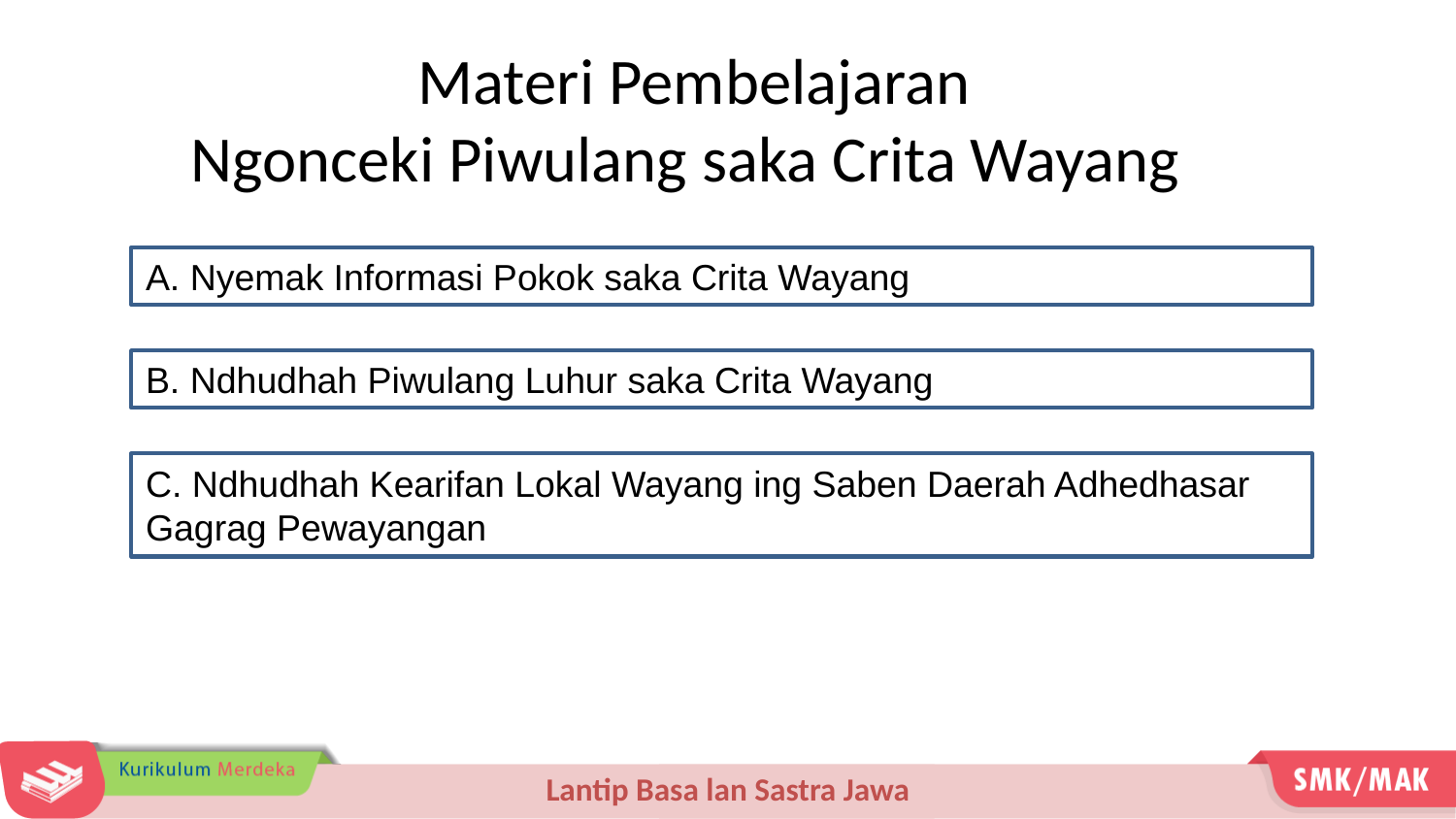

# Materi Pembelajaran Ngonceki Piwulang saka Crita Wayang
A. Nyemak Informasi Pokok saka Crita Wayang
B. Ndhudhah Piwulang Luhur saka Crita Wayang
C. Ndhudhah Kearifan Lokal Wayang ing Saben Daerah Adhedhasar Gagrag Pewayangan